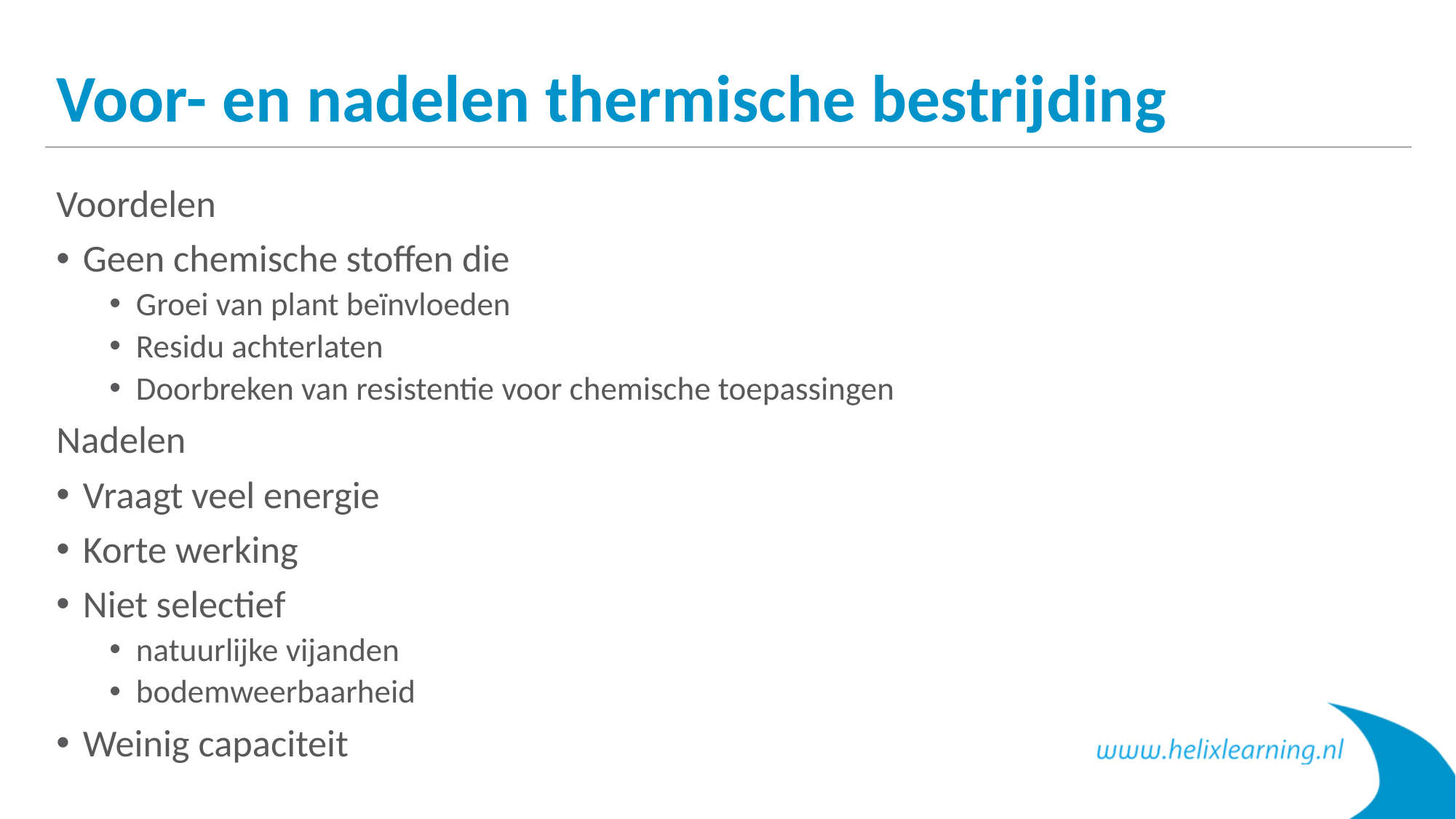

# Voor- en nadelen thermische bestrijding
Voordelen
Geen chemische stoffen die
Groei van plant beïnvloeden
Residu achterlaten
Doorbreken van resistentie voor chemische toepassingen
Nadelen
Vraagt veel energie
Korte werking
Niet selectief
natuurlijke vijanden
bodemweerbaarheid
Weinig capaciteit